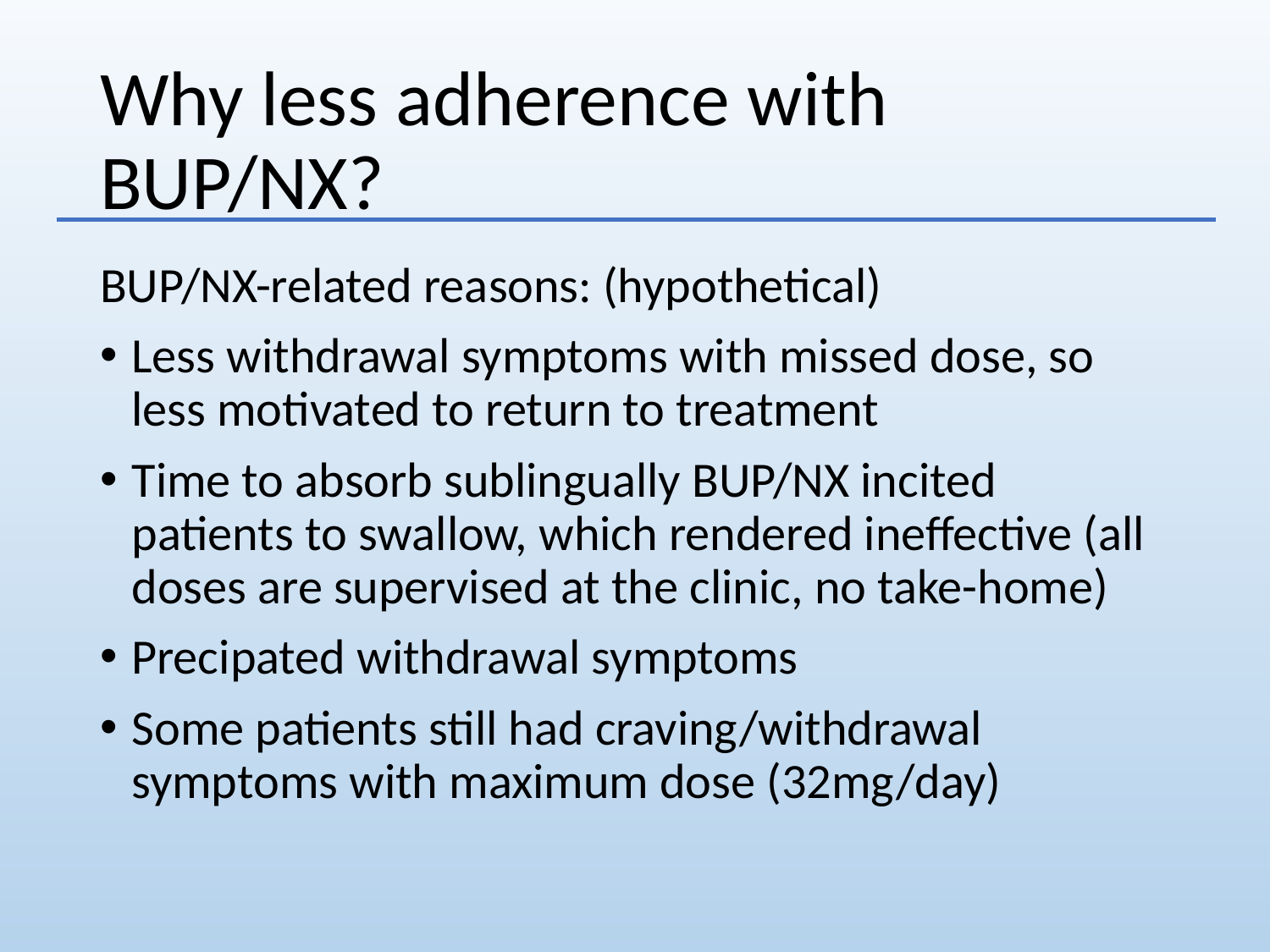

# Why less adherence with BUP/NX?
BUP/NX-related reasons: (hypothetical)
Less withdrawal symptoms with missed dose, so less motivated to return to treatment
Time to absorb sublingually BUP/NX incited patients to swallow, which rendered ineffective (all doses are supervised at the clinic, no take-home)
Precipated withdrawal symptoms
Some patients still had craving/withdrawal symptoms with maximum dose (32mg/day)